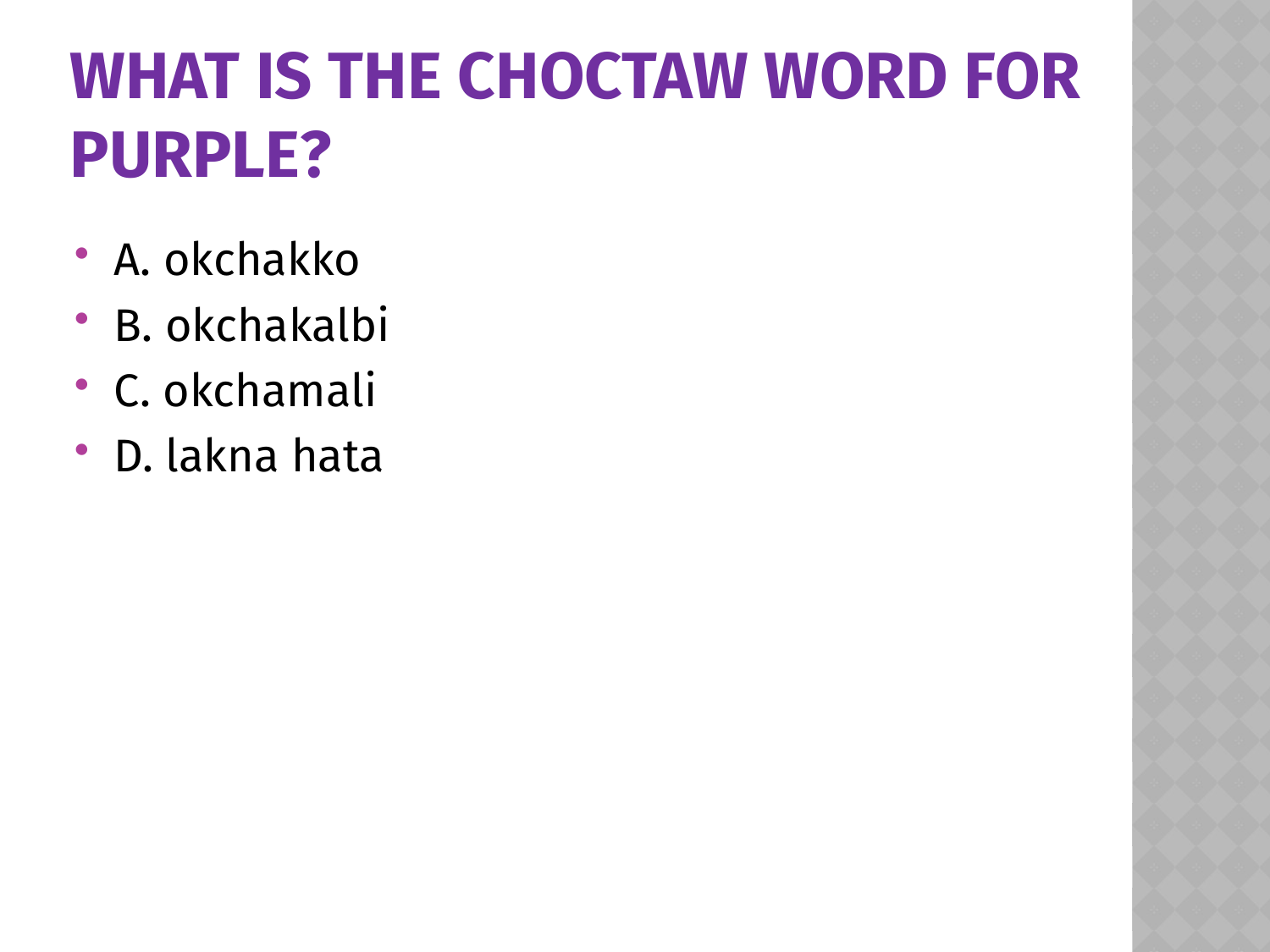

# What is the choctaw word for purple?
A. okchakko
B. okchakalbi
C. okchamali
D. lakna hata